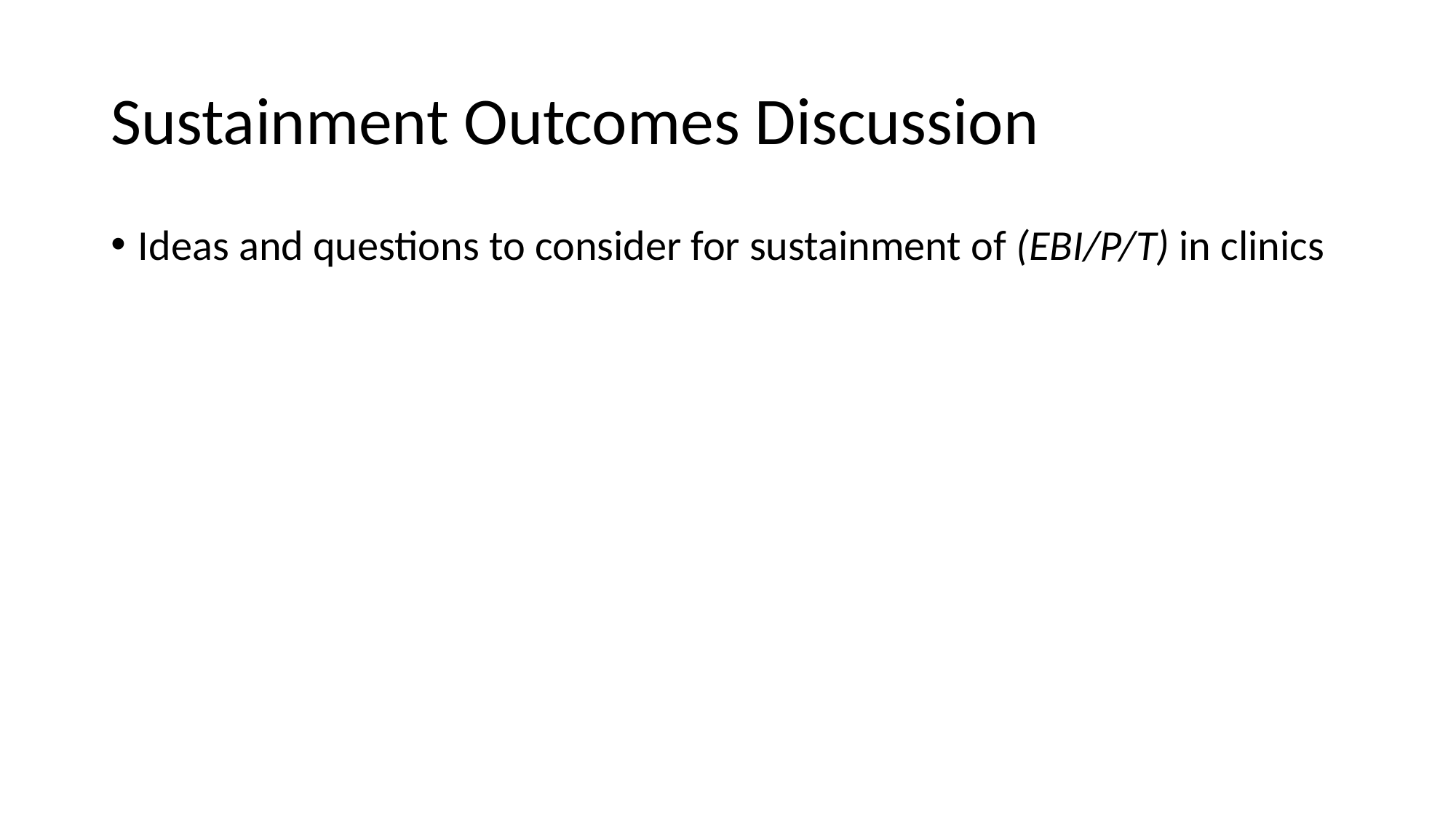

# Sustainment Outcomes Discussion
Ideas and questions to consider for sustainment of (EBI/P/T) in clinics